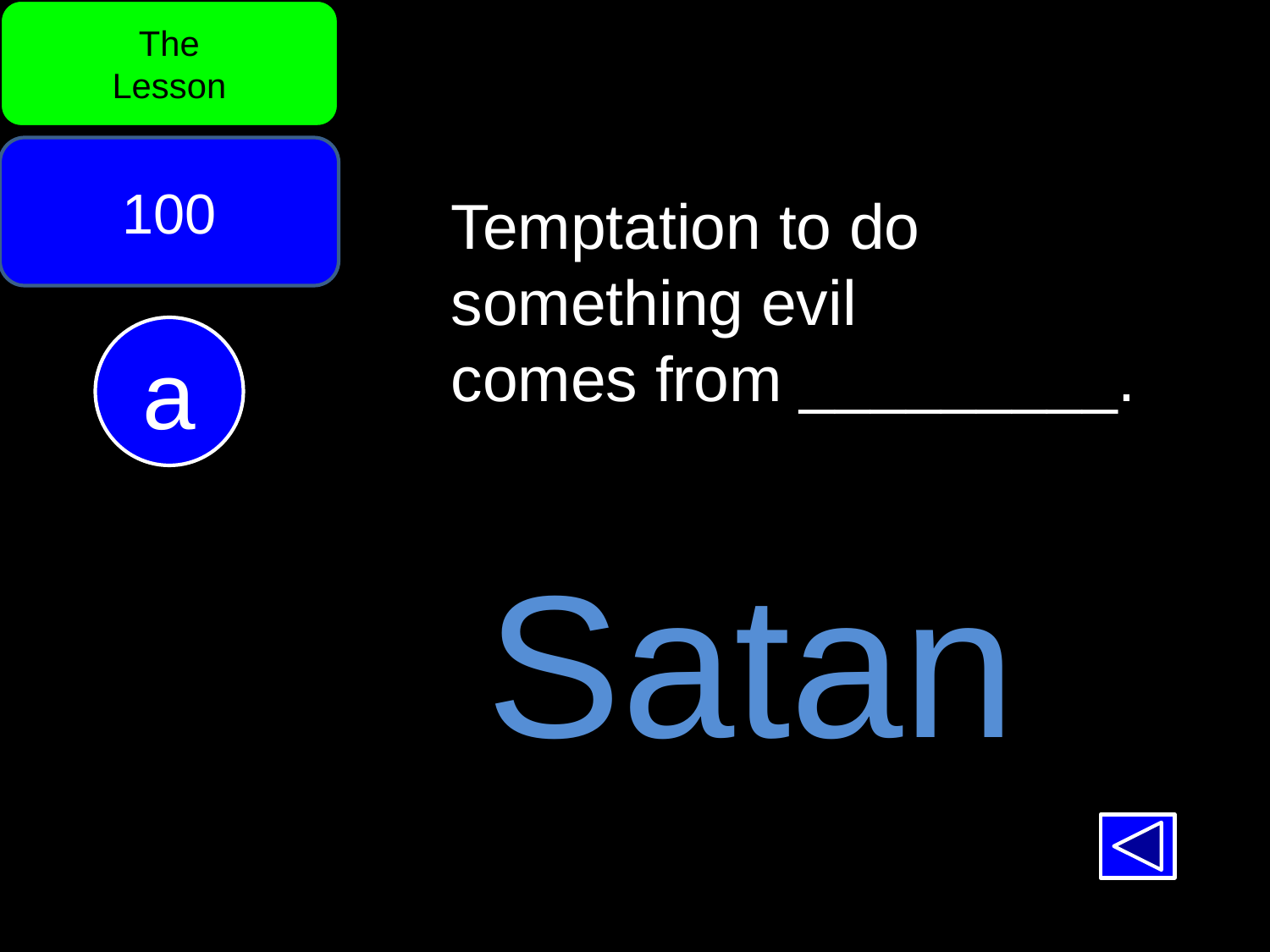

The
Lesson
100
Temptation to do
something evil
comes from _________.
a
Satan